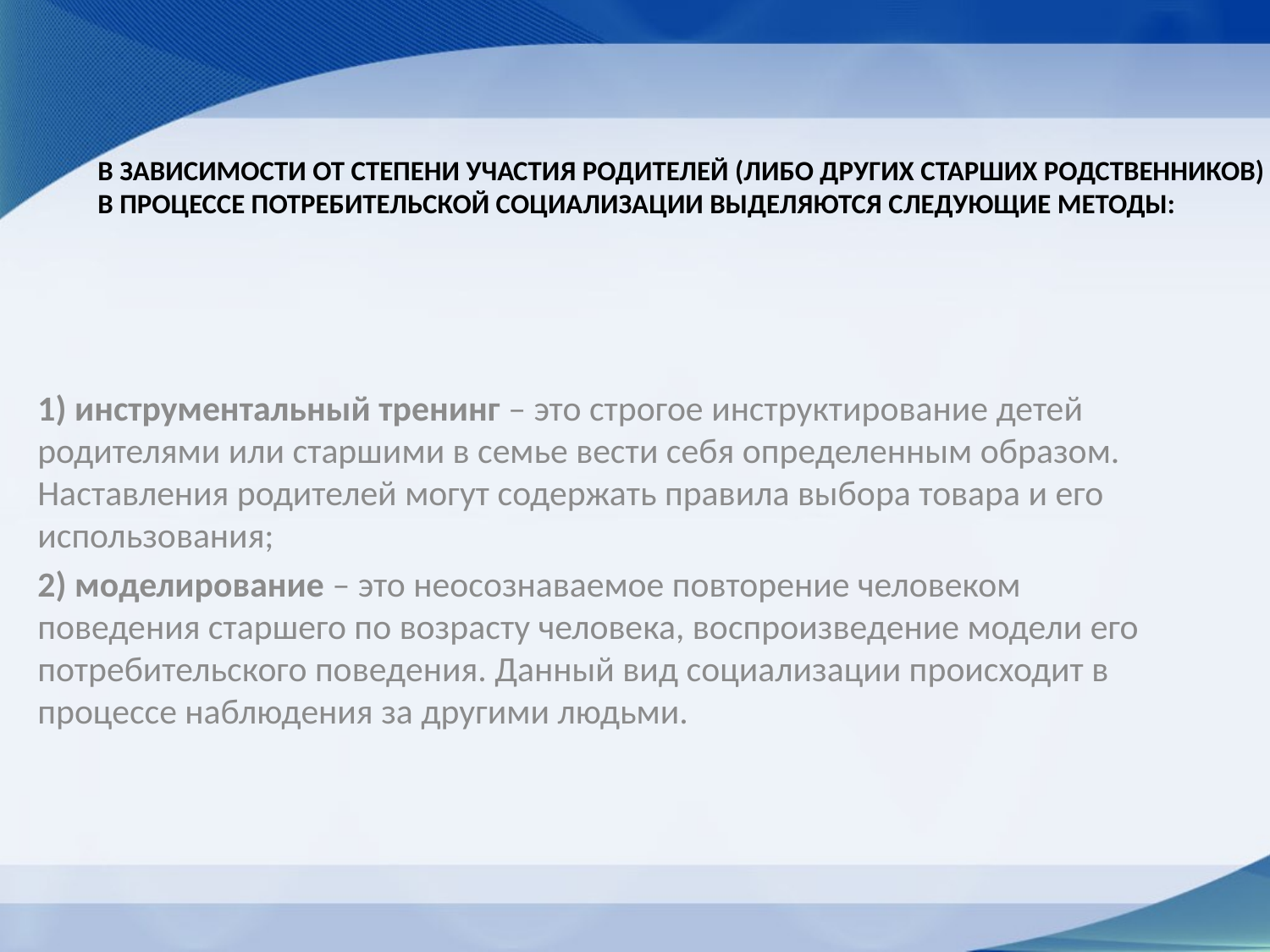

# В зависимости от степени участия родителей (либо других старших родственников) в процессе потребительской социализации выделяются следующие методы:
1) инструментальный тренинг – это строгое инструктирование детей родителями или старшими в семье вести себя определенным образом. Наставления родителей могут содержать правила выбора товара и его использования;
2) моделирование – это неосознаваемое повторение человеком поведения старшего по возрасту человека, воспроизведение модели его потребительского поведения. Данный вид социализации происходит в процессе наблюдения за другими людьми.